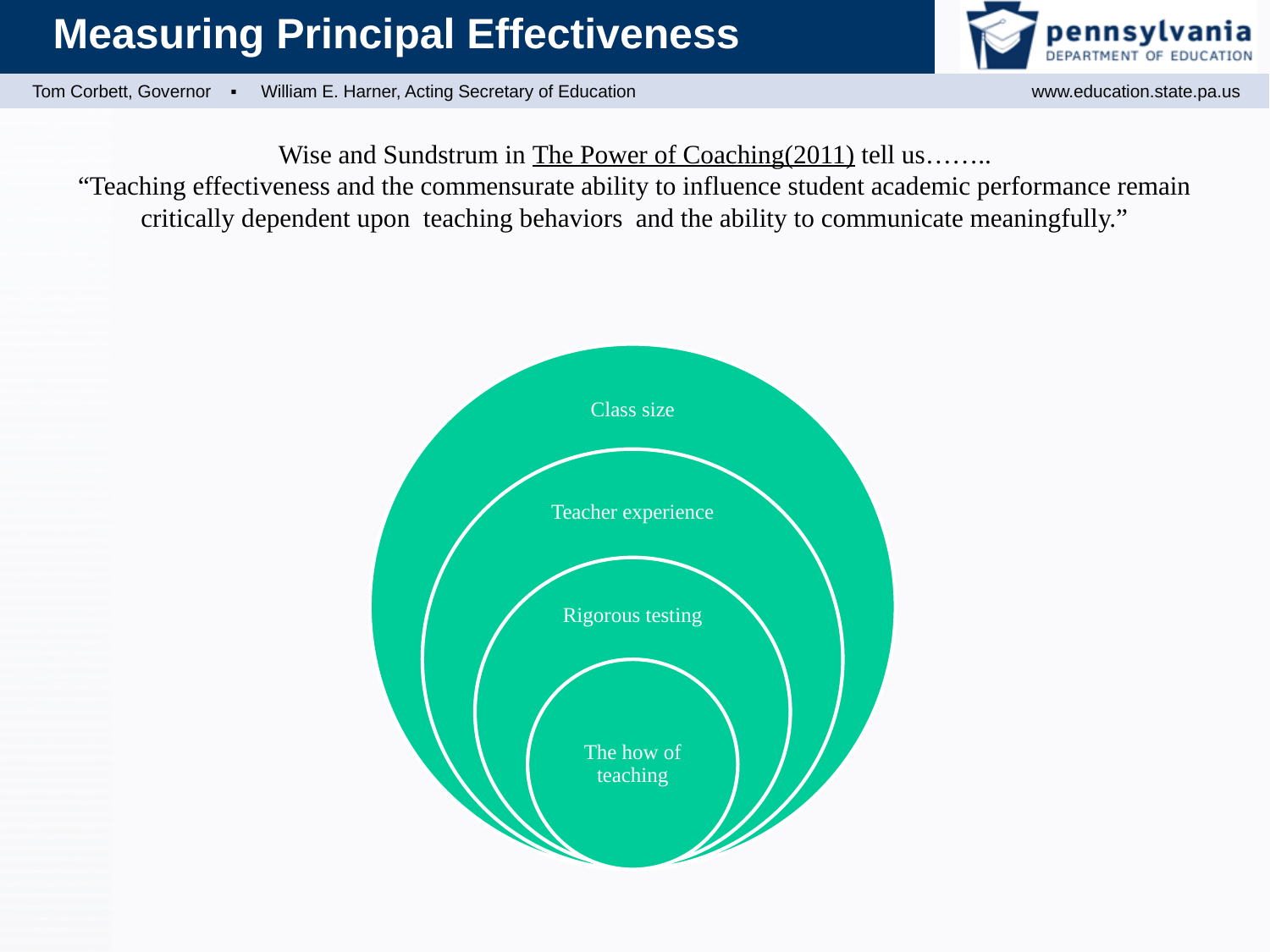

# Wise and Sundstrum in The Power of Coaching(2011) tell us…….. “Teaching effectiveness and the commensurate ability to influence student academic performance remain critically dependent upon  teaching behaviors  and the ability to communicate meaningfully.”
Class size
Teacher experience
Rigorous testing
The how of teaching